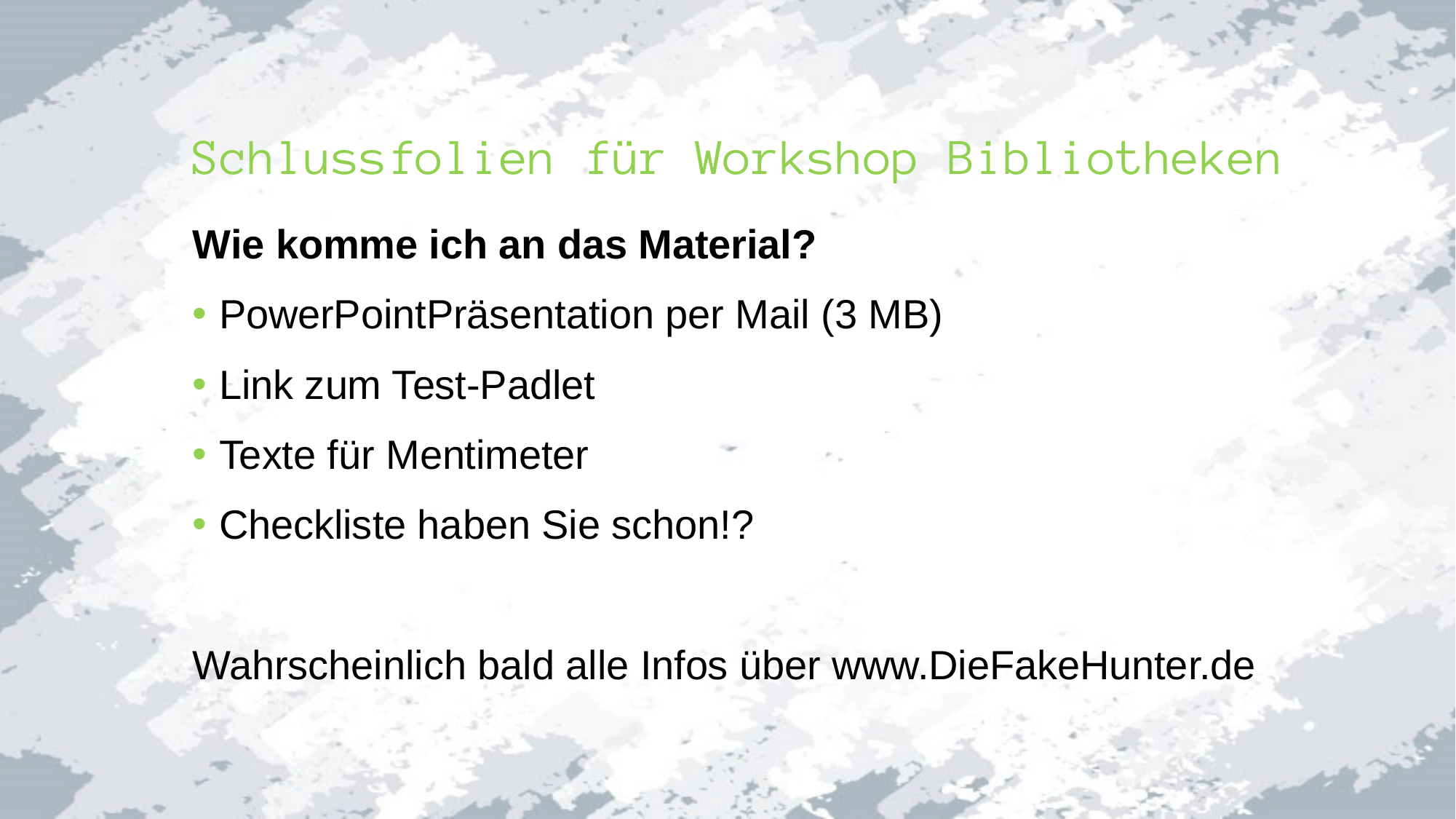

# Schlussfolien für Workshop Bibliotheken
Wie komme ich an das Material?
PowerPointPräsentation per Mail (3 MB)
Link zum Test-Padlet
Texte für Mentimeter
Checkliste haben Sie schon!?

Wahrscheinlich bald alle Infos über www.DieFakeHunter.de